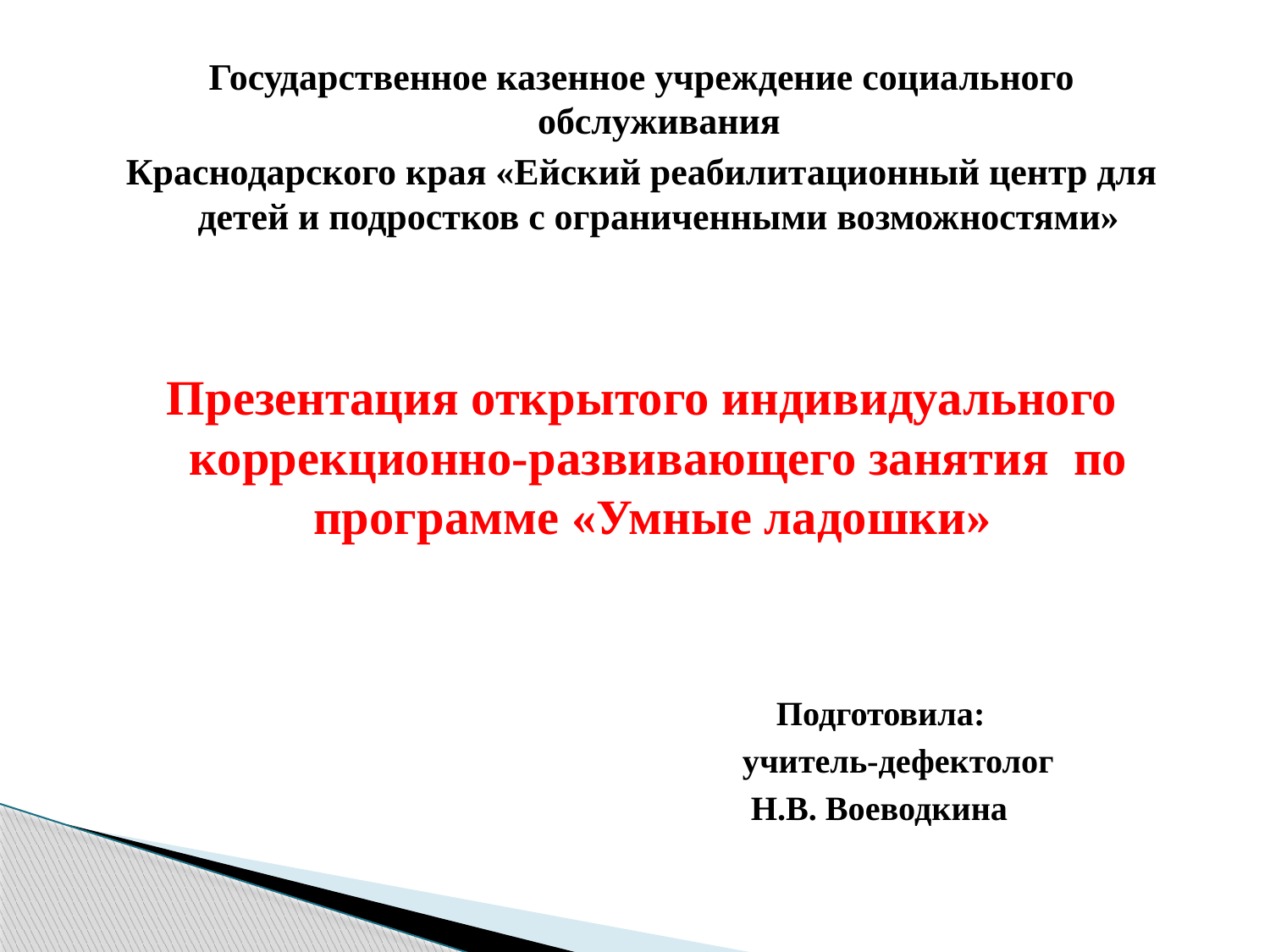

#
Государственное казенное учреждение социального обслуживания
Краснодарского края «Ейский реабилитационный центр для детей и подростков с ограниченными возможностями»

Презентация открытого индивидуального коррекционно-развивающего занятия  по программе «Умные ладошки»

                                                                                 Подготовила:
                                                                             учитель-дефектолог
                                                                              Н.В. Воеводкина